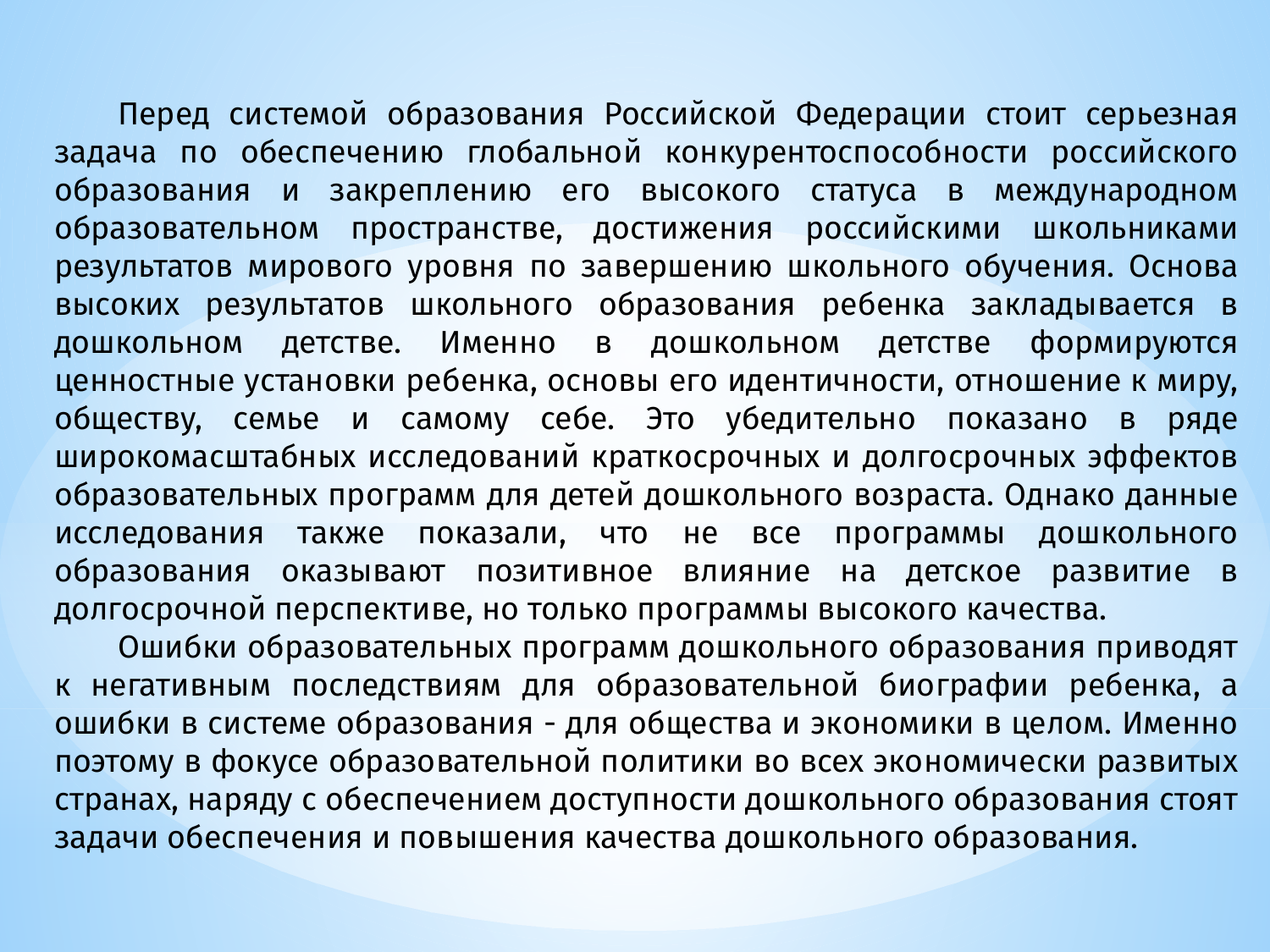

Перед системой образования Российской Федерации стоит серьезная задача по обеспечению глобальной конкурентоспособности российского образования и закреплению его высокого статуса в международном образовательном пространстве, достижения российскими школьниками результатов мирового уровня по завершению школьного обучения. Основа высоких результатов школьного образования ребенка закладывается в дошкольном детстве. Именно в дошкольном детстве формируются ценностные установки ребенка, основы его идентичности, отношение к миру, обществу, семье и самому себе. Это убедительно показано в ряде широкомасштабных исследований краткосрочных и долгосрочных эффектов образовательных программ для детей дошкольного возраста. Однако данные исследования также показали, что не все программы дошкольного образования оказывают позитивное влияние на детское развитие в долгосрочной перспективе, но только программы высокого качества.
Ошибки образовательных программ дошкольного образования приводят к негативным последствиям для образовательной биографии ребенка, а ошибки в системе образования - для общества и экономики в целом. Именно поэтому в фокусе образовательной политики во всех экономически развитых странах, наряду с обеспечением доступности дошкольного образования стоят задачи обеспечения и повышения качества дошкольного образования.